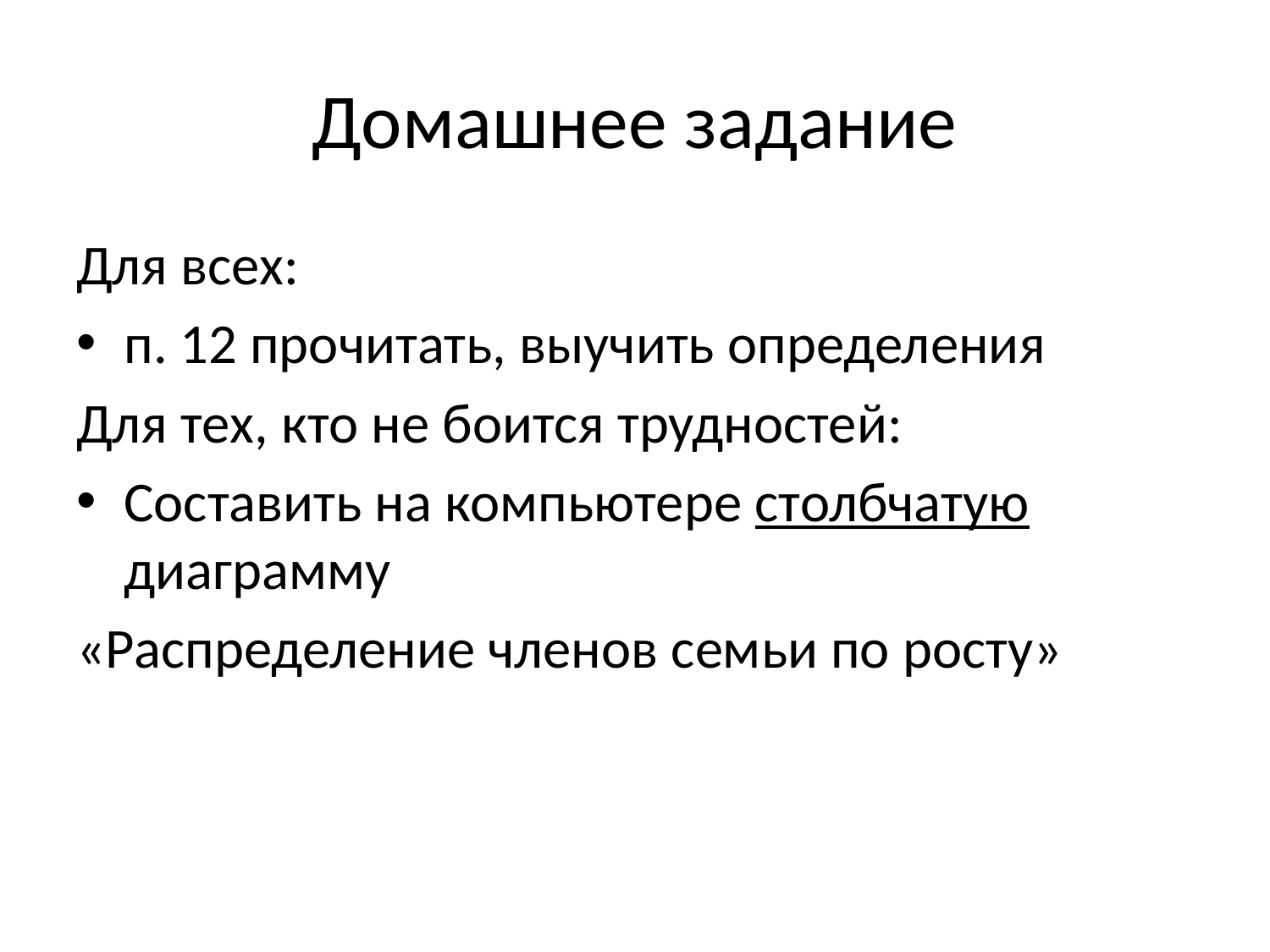

# Домашнее задание
Для всех:
п. 12 прочитать, выучить определения
Для тех, кто не боится трудностей:
Составить на компьютере столбчатую диаграмму
«Распределение членов семьи по росту»